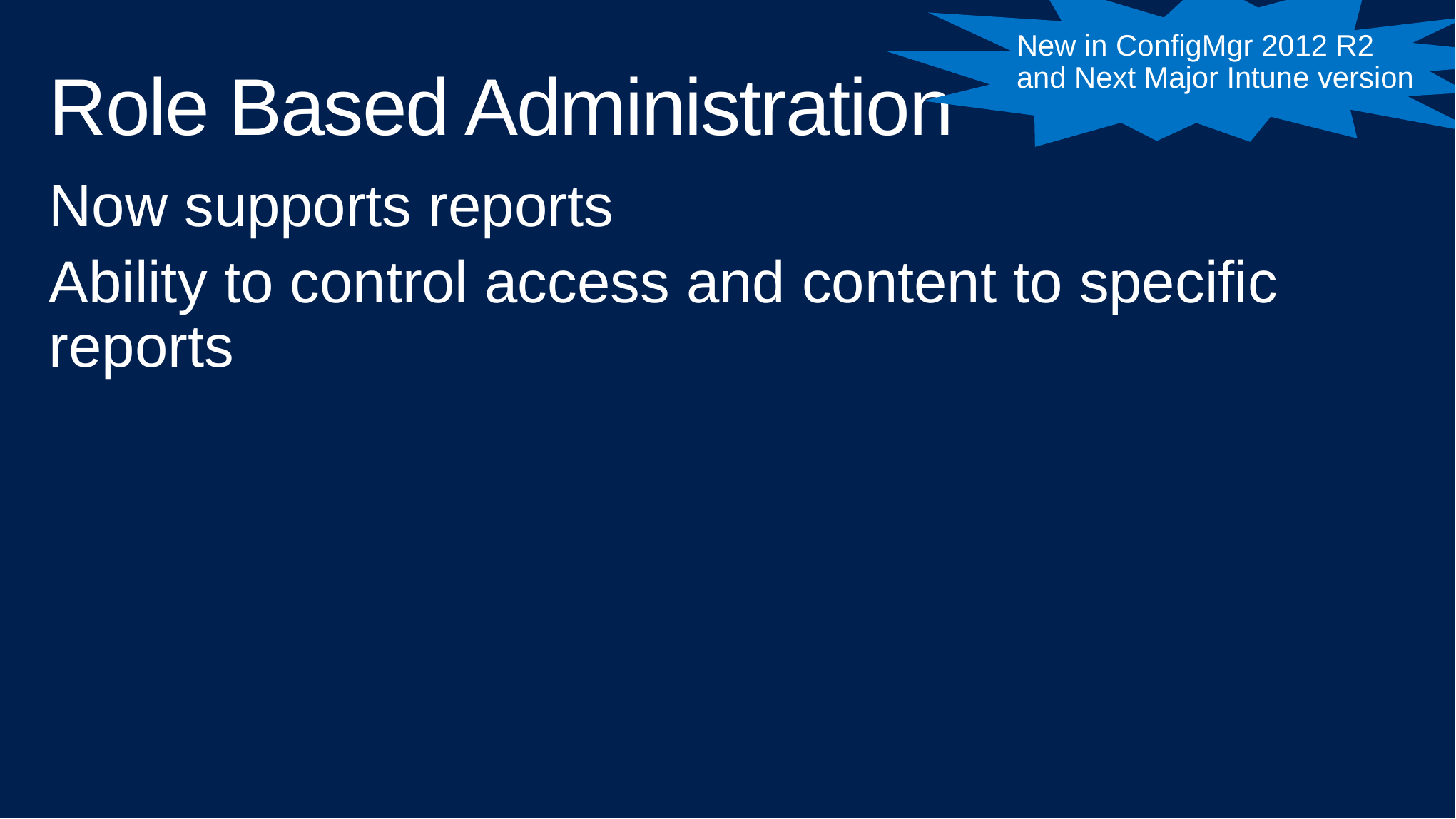

New in ConfigMgr 2012 R2 and Next Major Intune version
# Role Based Administration
Now supports reports
Ability to control access and content to specific reports